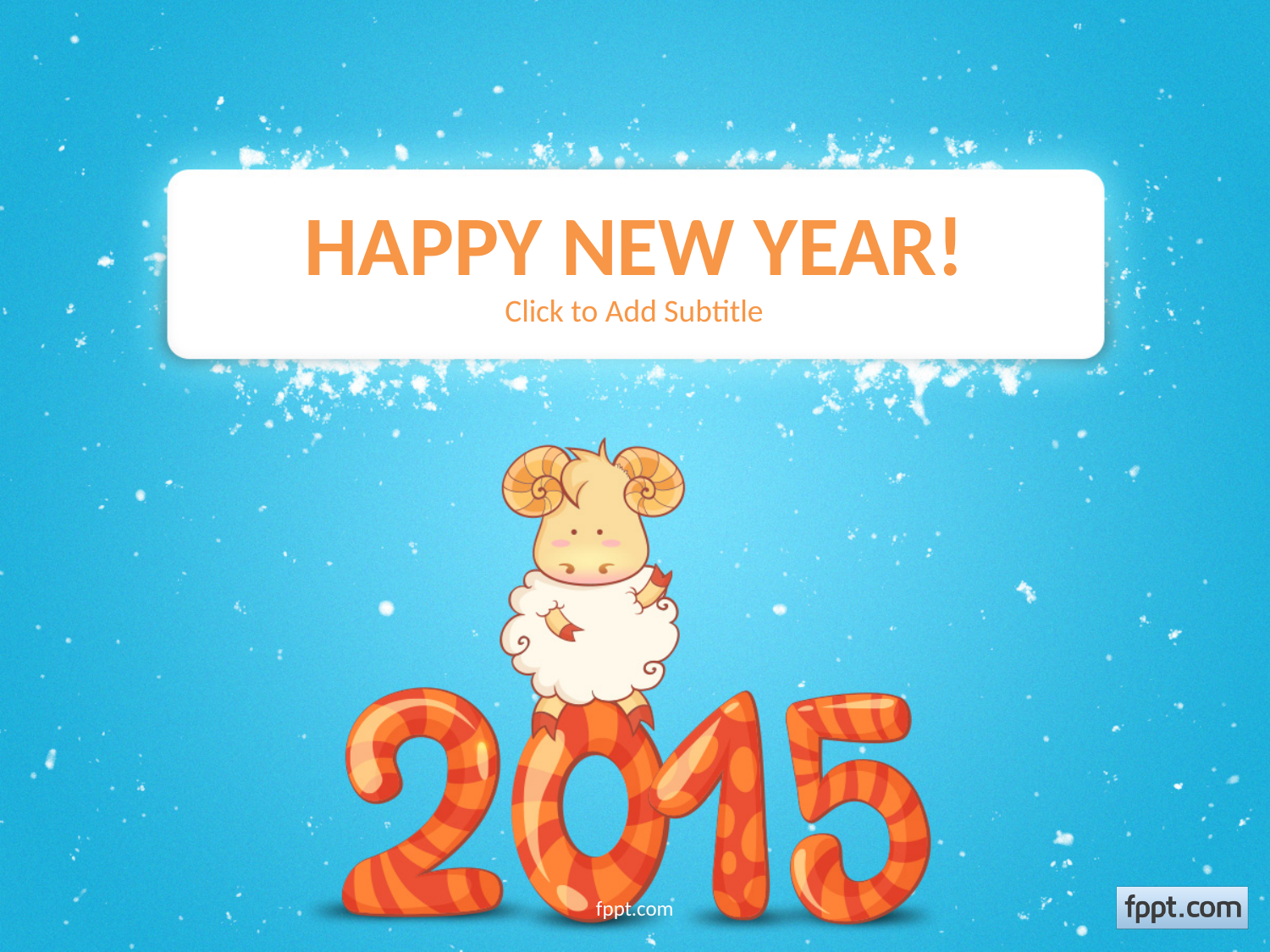

# HAPPY NEW YEAR!
Click to Add Subtitle
fppt.com